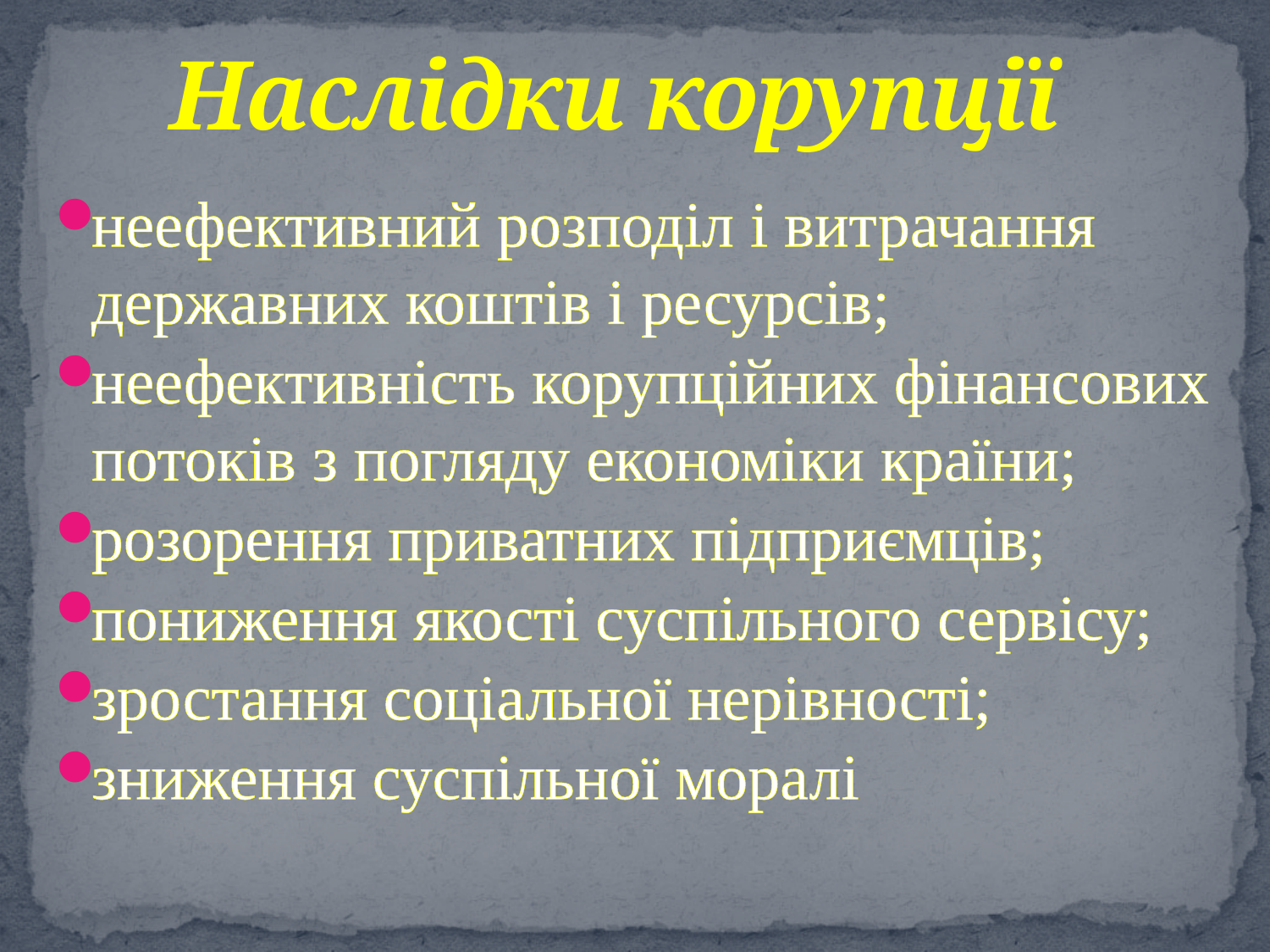

# Наслідки корупції
неефективний розподіл і витрачання державних коштів і ресурсів;
неефективність корупційних фінансових потоків з погляду економіки країни;
розорення приватних підприємців;
пониження якості суспільного сервісу;
зростання соціальної нерівності;
зниження суспільної моралі